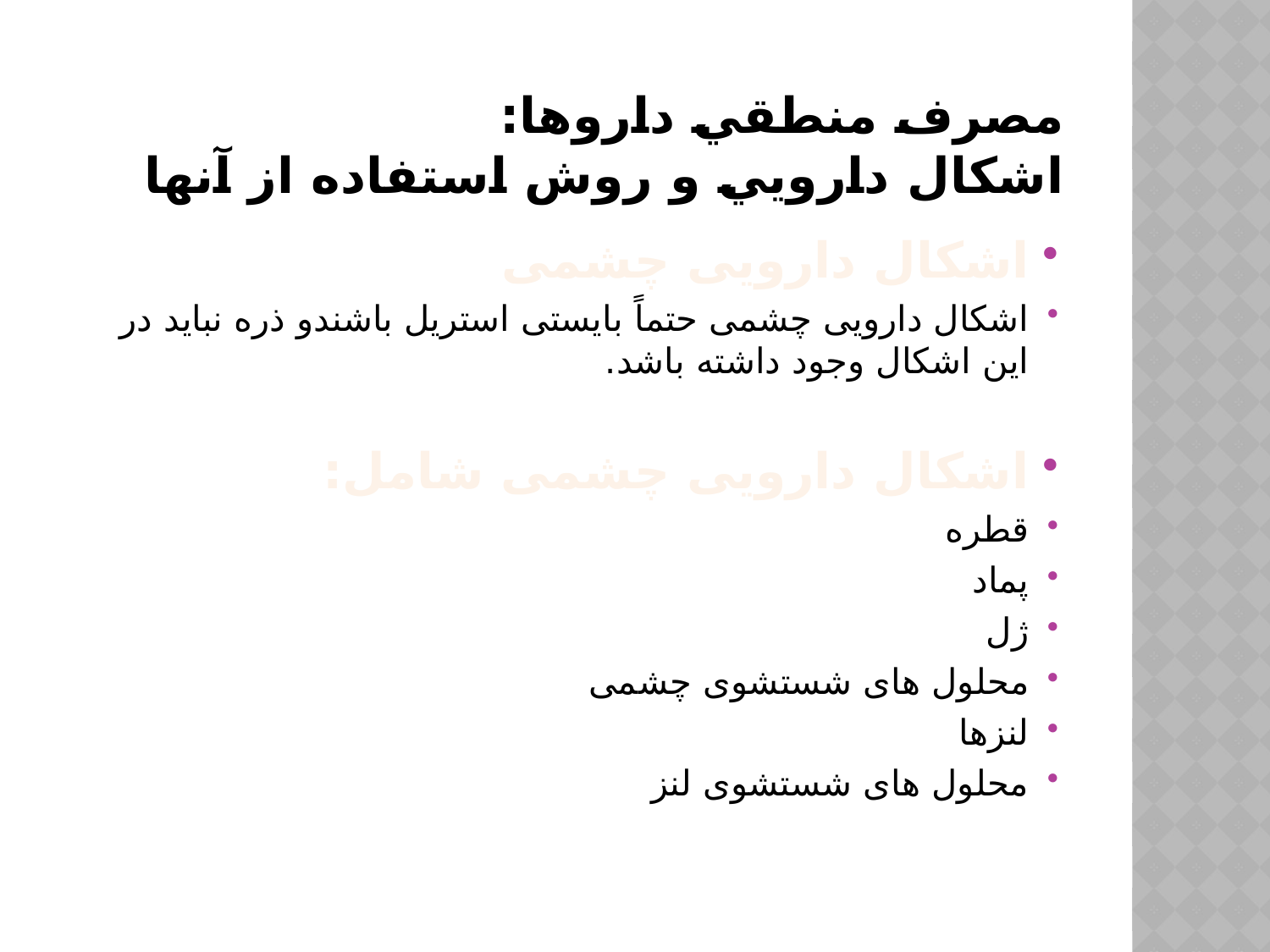

# مصرف منطقي داروها: اشكال دارويي و روش استفاده از آنها
اشکال دارویی چشمی
اشکال دارویی چشمی حتماً بایستی استریل باشندو ذره نباید در این اشکال وجود داشته باشد.

اشکال دارویی چشمی شامل:
قطره
پماد
ژل
محلول های شستشوی چشمی
لنزها
محلول های شستشوی لنز